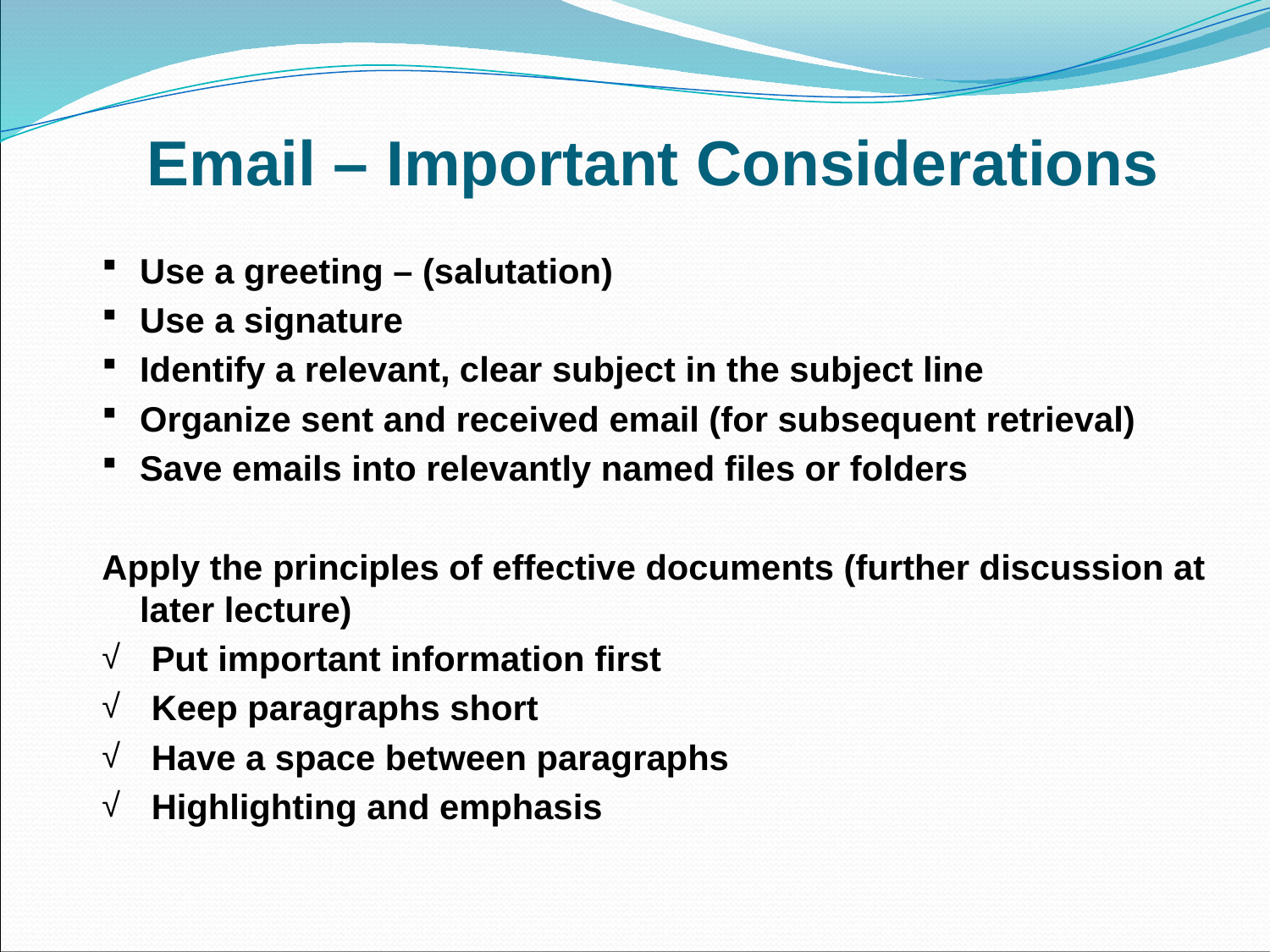

# Email – Important Considerations
Use a greeting – (salutation)
Use a signature
Identify a relevant, clear subject in the subject line
Organize sent and received email (for subsequent retrieval)
Save emails into relevantly named files or folders

Apply the principles of effective documents (further discussion at later lecture)
Put important information first
Keep paragraphs short
Have a space between paragraphs
Highlighting and emphasis